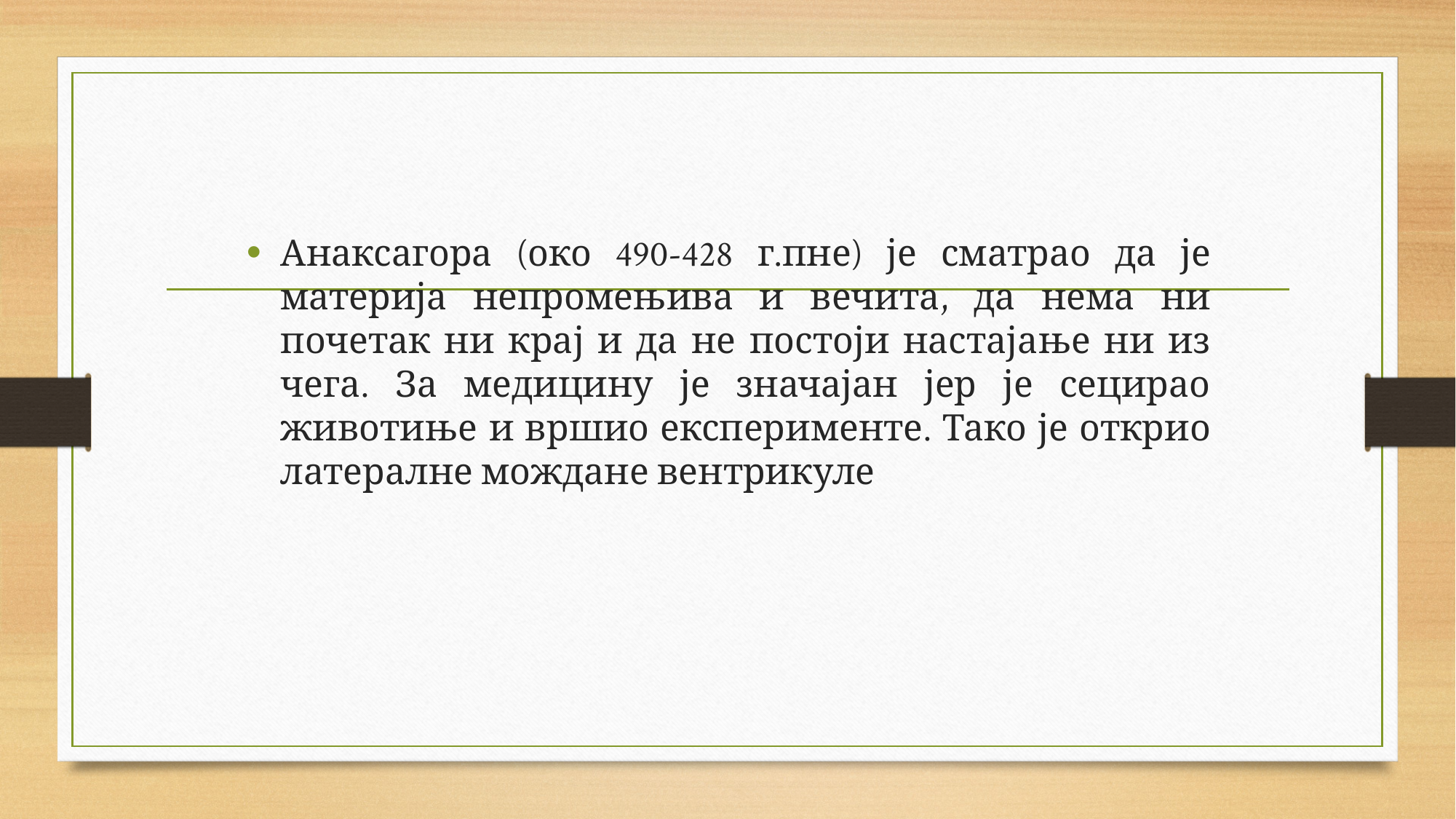

Анаксагора (око 490-428 г.пне) је сматрао да је материја непромењива и вечита, да нема ни почетак ни крај и да не постоји настајање ни из чега. За медицину је значајан јер је сецирао животиње и вршио експерименте. Тако је открио латералне мождане вентрикуле